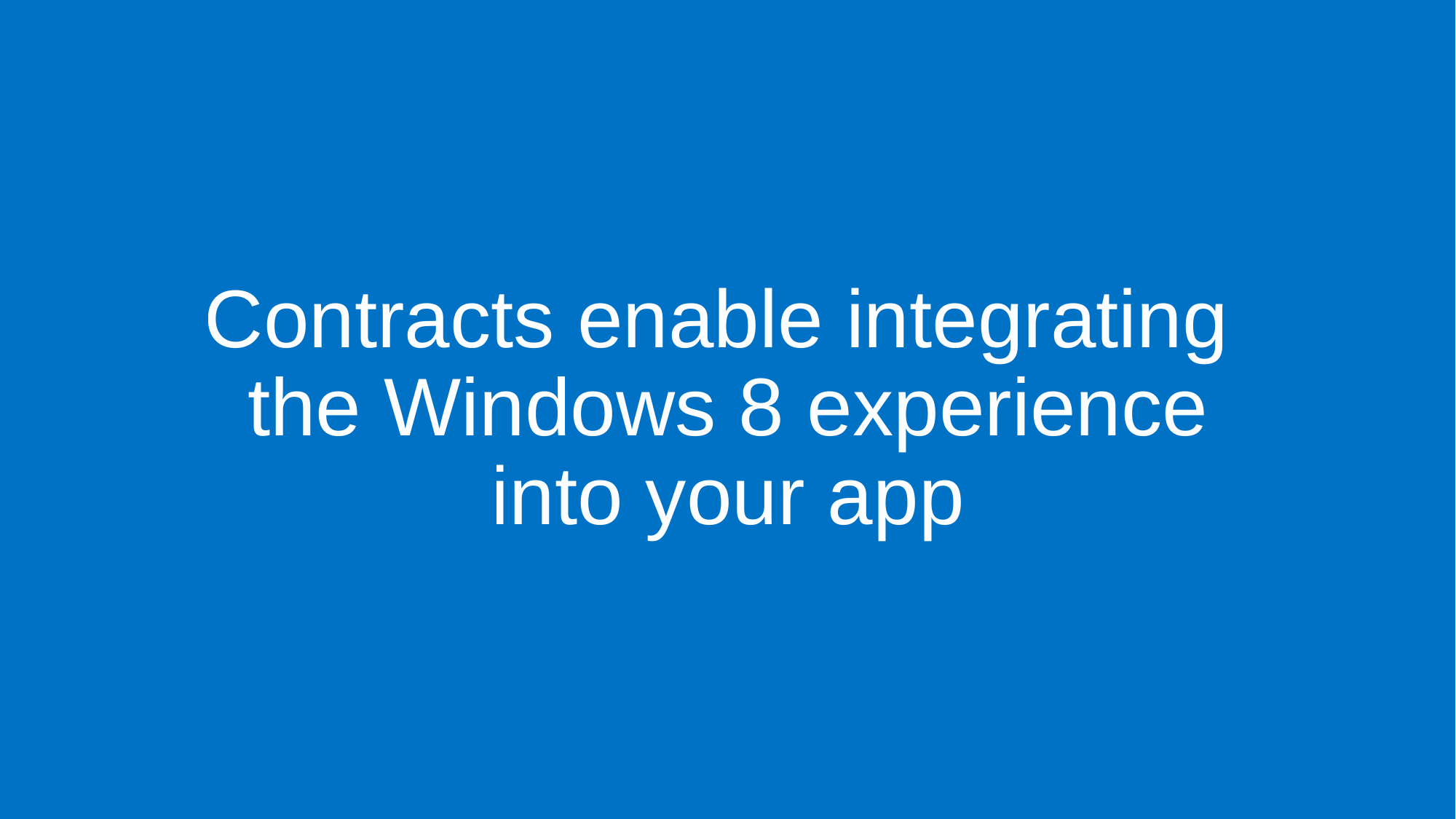

# Contracts enable integrating the Windows 8 experience into your app